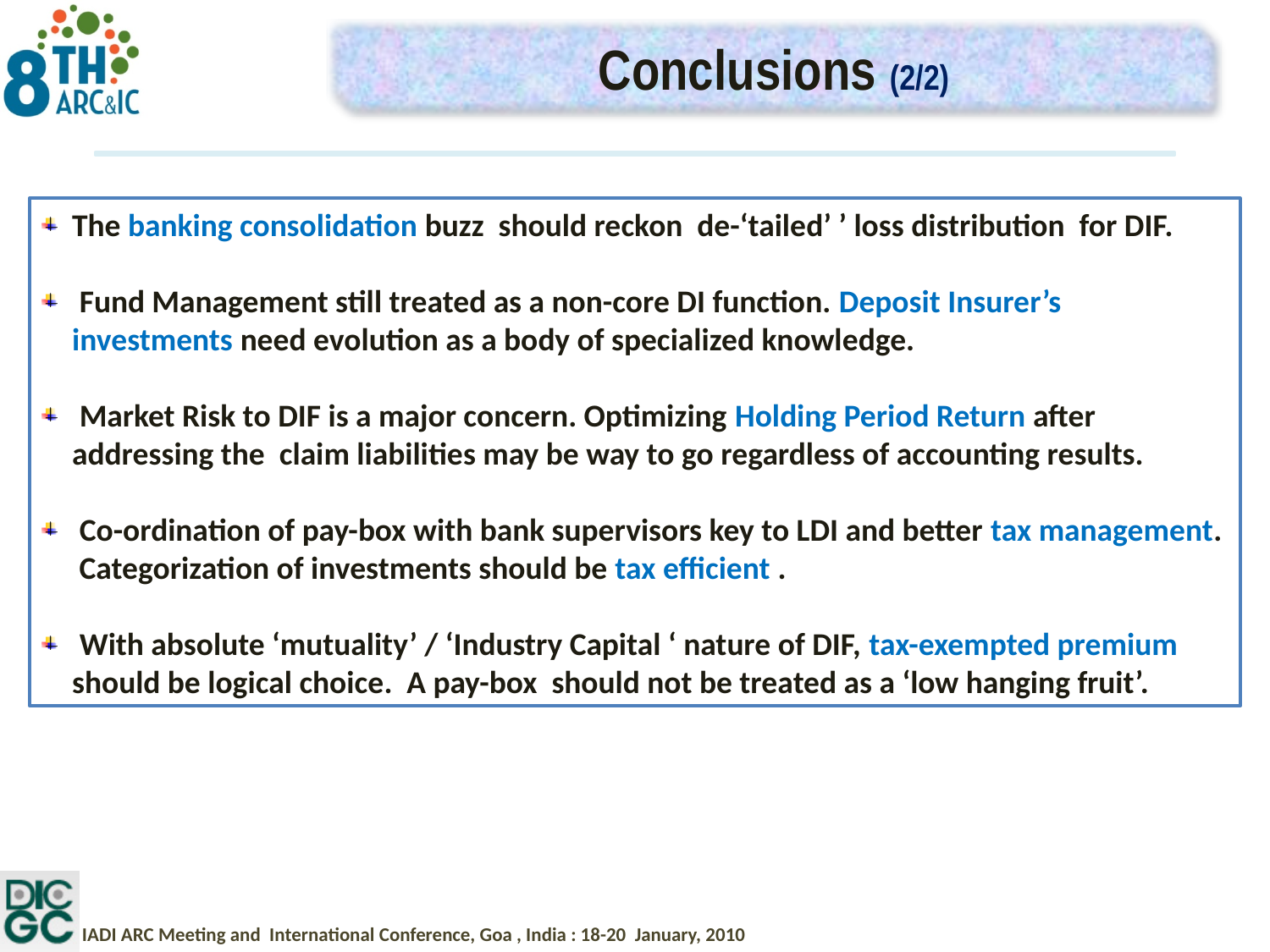

Conclusions (2/2)

The banking consolidation buzz  should reckon  de-‘tailed’ ’ loss distribution  for DIF.

 Fund Management still treated as a non-core DI function. Deposit Insurer’s investments need evolution as a body of specialized knowledge.

 Market Risk to DIF is a major concern. Optimizing Holding Period Return after addressing the  claim liabilities may be way to go regardless of accounting results.

 Co-ordination of pay-box with bank supervisors key to LDI and better tax management.  Categorization of investments should be tax efficient .

 With absolute ‘mutuality’ / ‘Industry Capital ‘ nature of DIF, tax-exempted premium should be logical choice.  A pay-box  should not be treated as a ‘low hanging fruit’.